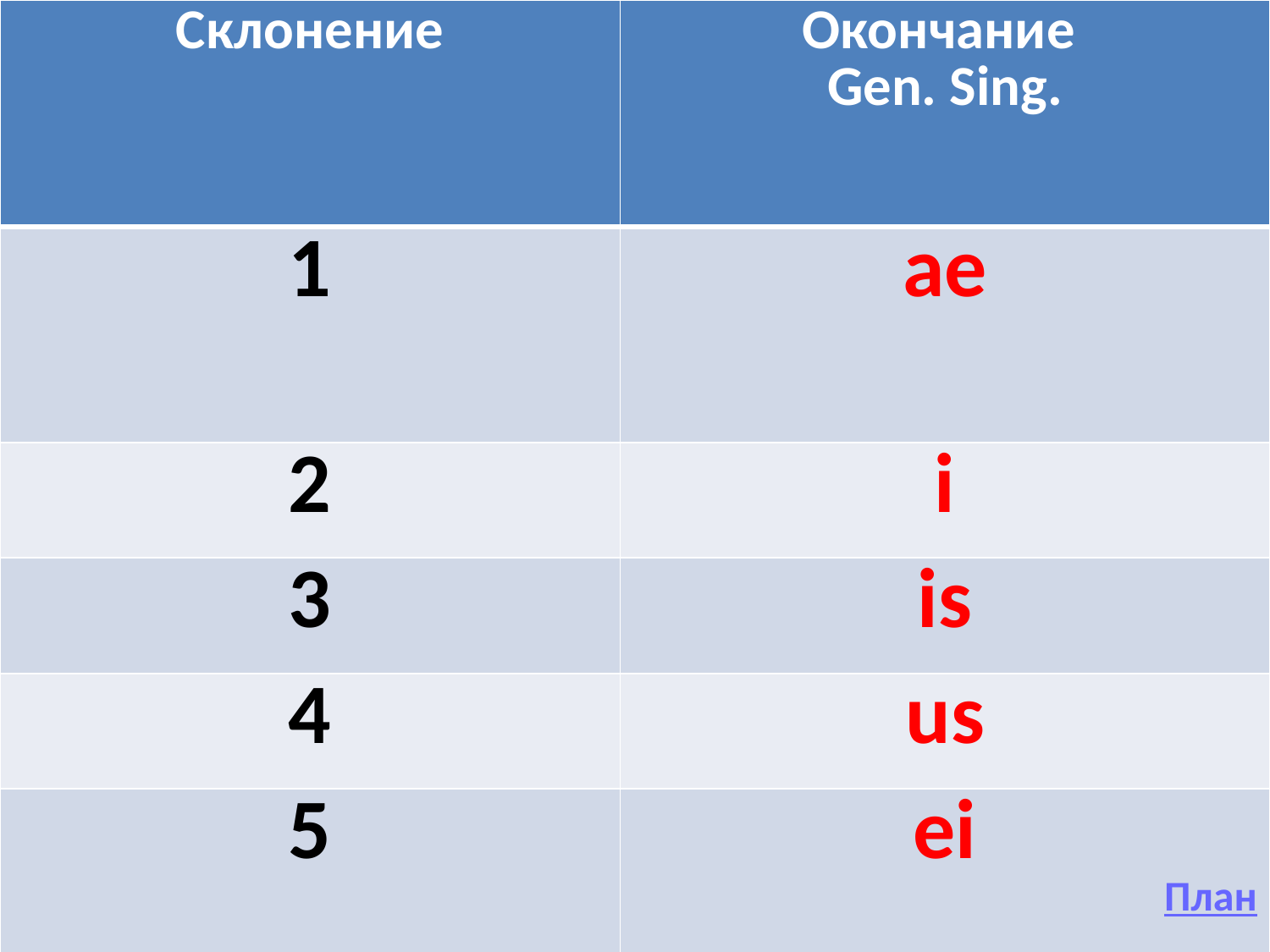

| Склонение | Окончание Gen. Sing. |
| --- | --- |
| 1 | ae |
| 2 | i |
| 3 | is |
| 4 | us |
| 5 | ei План |